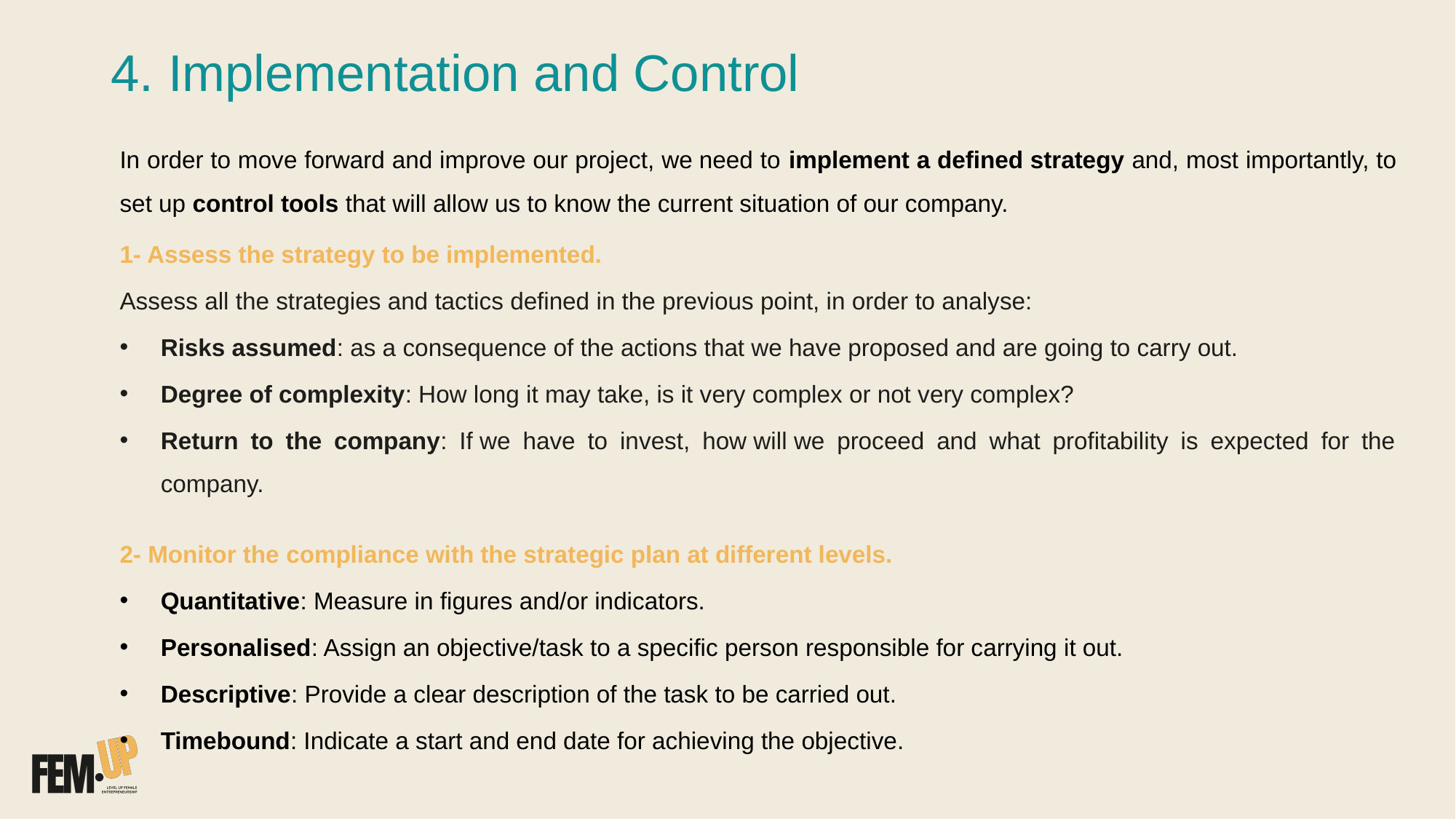

# 4. Implementation and Control
In order to move forward and improve our project, we need to implement a defined strategy and, most importantly, to set up control tools that will allow us to know the current situation of our company.
1- Assess the strategy to be implemented.
Assess all the strategies and tactics defined in the previous point, in order to analyse:
Risks assumed: as a consequence of the actions that we have proposed and are going to carry out.
Degree of complexity: How long it may take, is it very complex or not very complex?
Return to the company: If we have to invest, how will we proceed and what profitability is expected for the company.

2- Monitor the compliance with the strategic plan at different levels.
Quantitative: Measure in figures and/or indicators.
Personalised: Assign an objective/task to a specific person responsible for carrying it out.
Descriptive: Provide a clear description of the task to be carried out.
Timebound: Indicate a start and end date for achieving the objective.